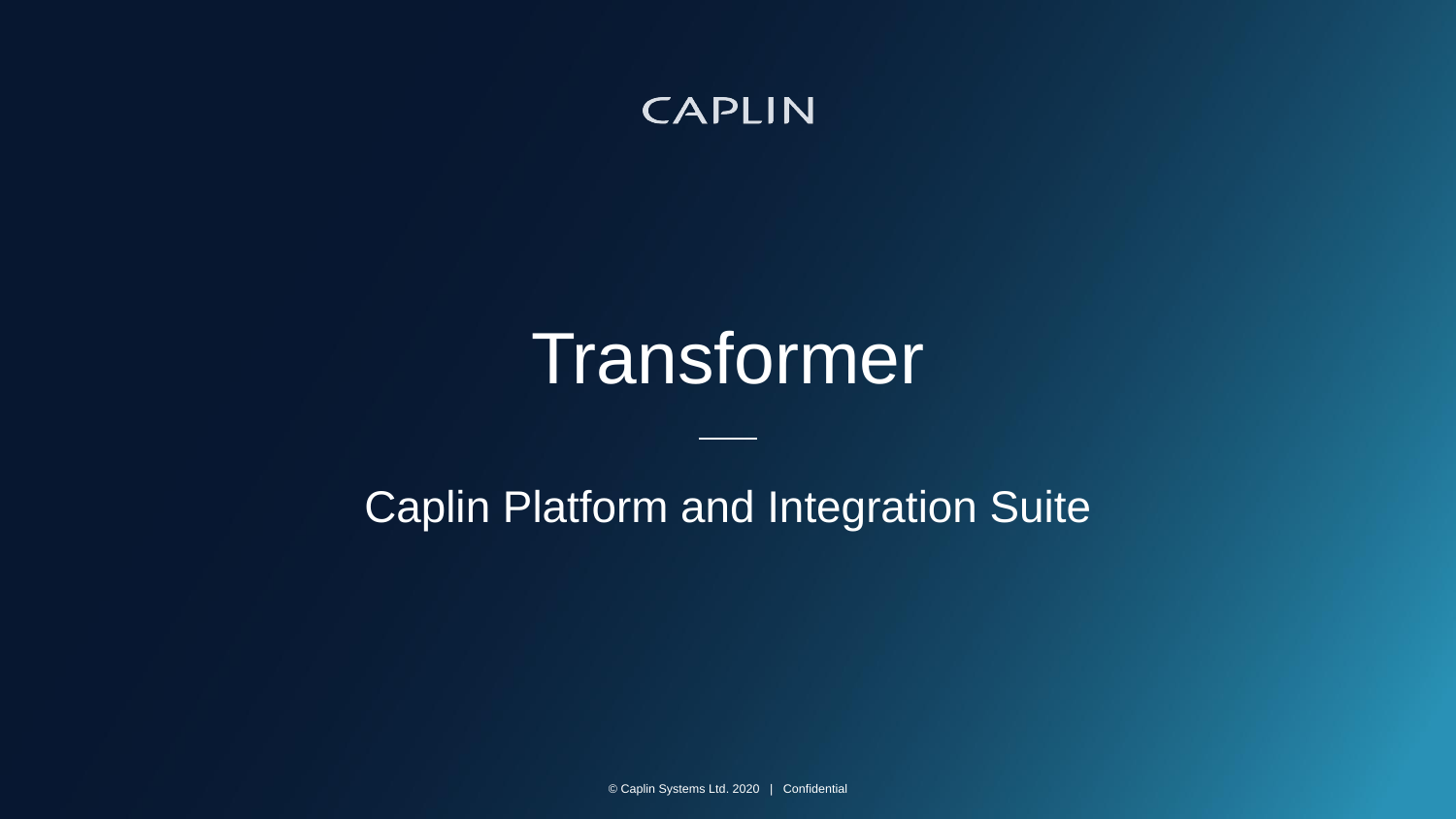

# Transformer
Caplin Platform and Integration Suite